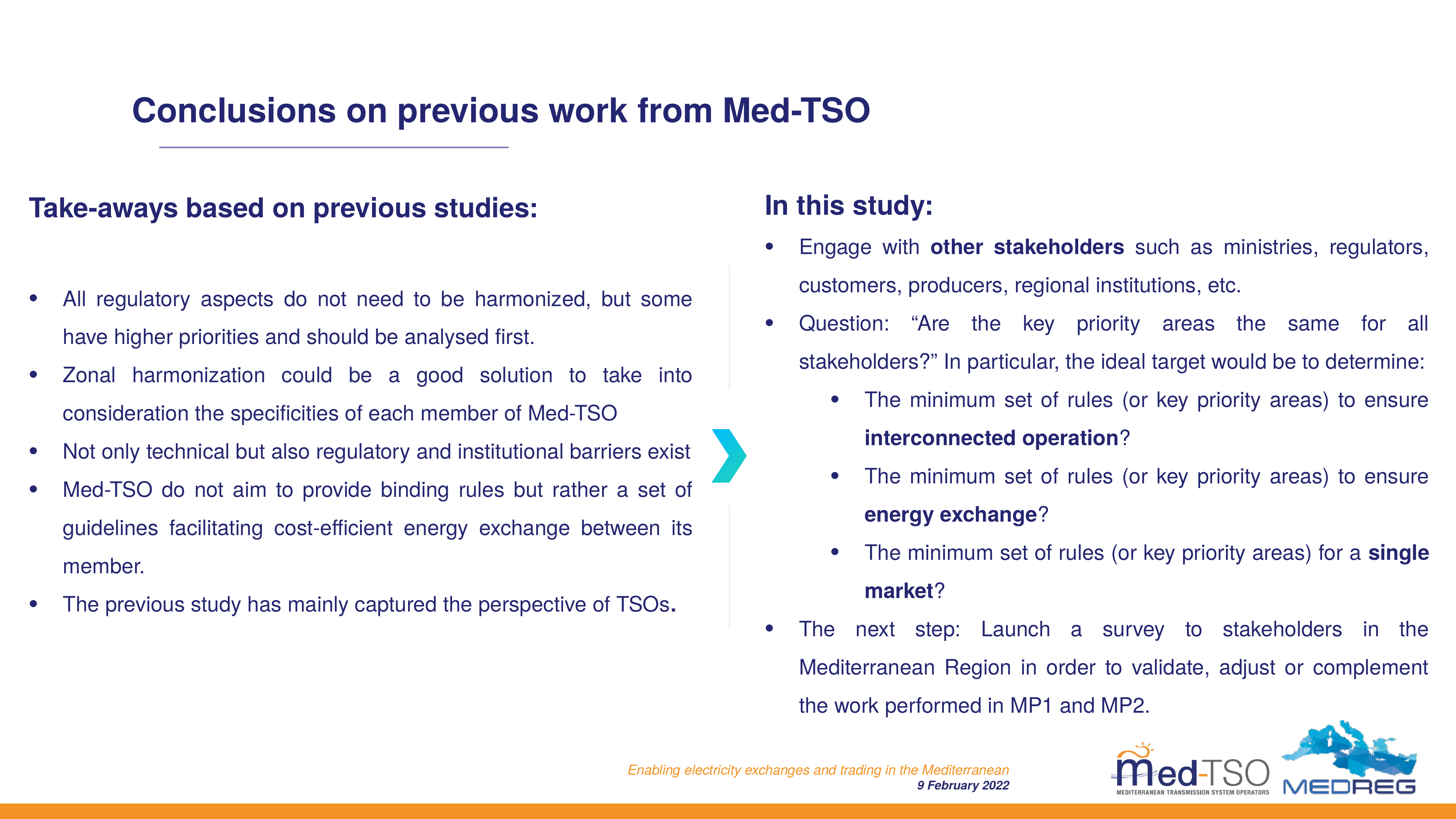

Conclusions on previous work from Med-TSO

In this study:
Engage with other stakeholders such as ministries, regulators, customers, producers, regional institutions, etc.
Question: “Are the key priority areas the same for all stakeholders?” In particular, the ideal target would be to determine:
The minimum set of rules (or key priority areas) to ensure interconnected operation?
The minimum set of rules (or key priority areas) to ensure energy exchange?
The minimum set of rules (or key priority areas) for a single market?
The next step: Launch a survey to stakeholders in the Mediterranean Region in order to validate, adjust or complement the work performed in MP1 and MP2.
Take-aways based on previous studies:

All regulatory aspects do not need to be harmonized, but some have higher priorities and should be analysed first.
Zonal harmonization could be a good solution to take into consideration the specificities of each member of Med-TSO
Not only technical but also regulatory and institutional barriers exist
Med-TSO do not aim to provide binding rules but rather a set of guidelines facilitating cost-efficient energy exchange between its member.
The previous study has mainly captured the perspective of TSOs.

Enabling electricity exchanges and trading in the Mediterranean
9 February 2022